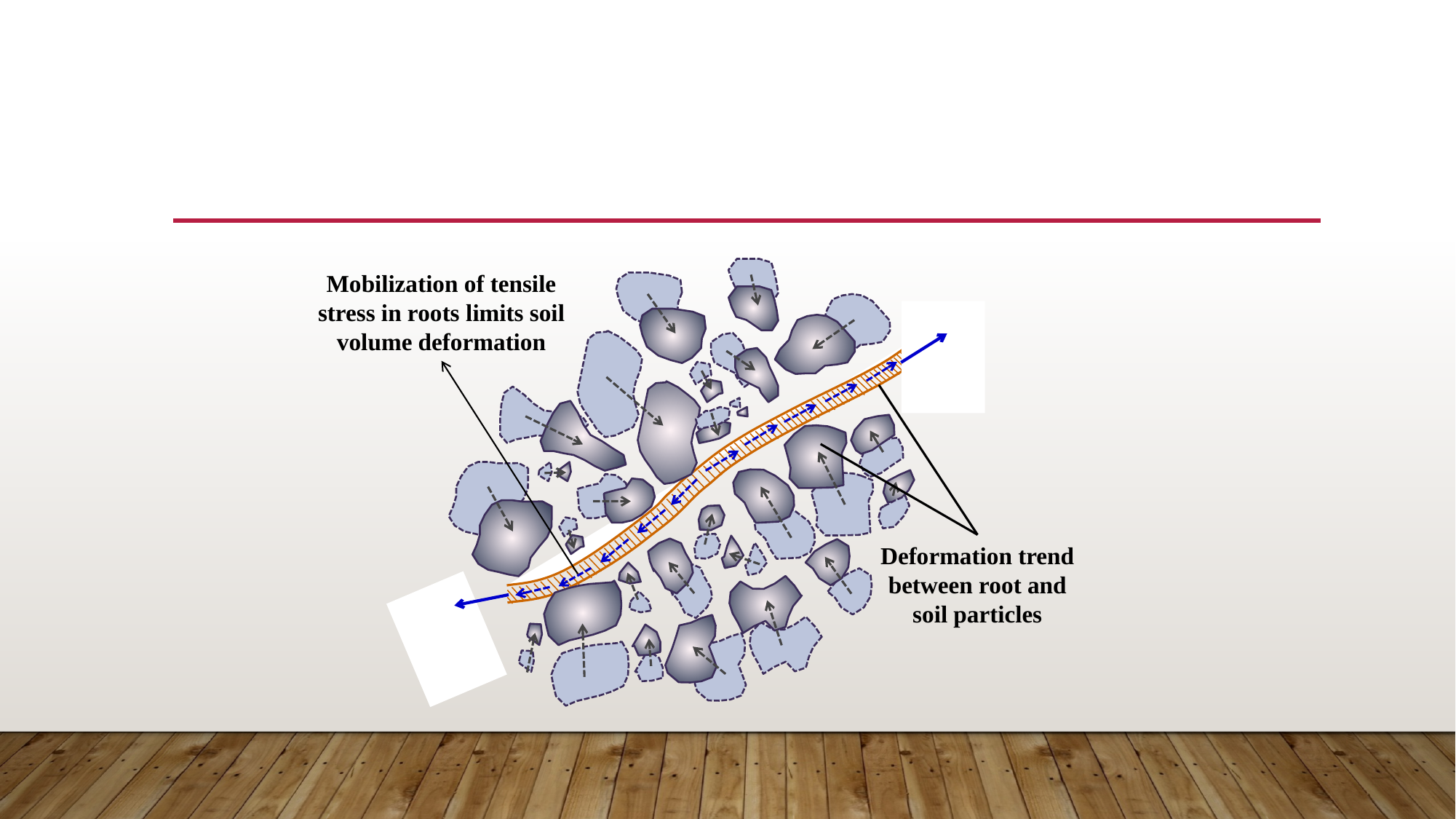

Mobilization of tensile stress in roots limits soil volume deformation

Deformation trend between root and soil particles